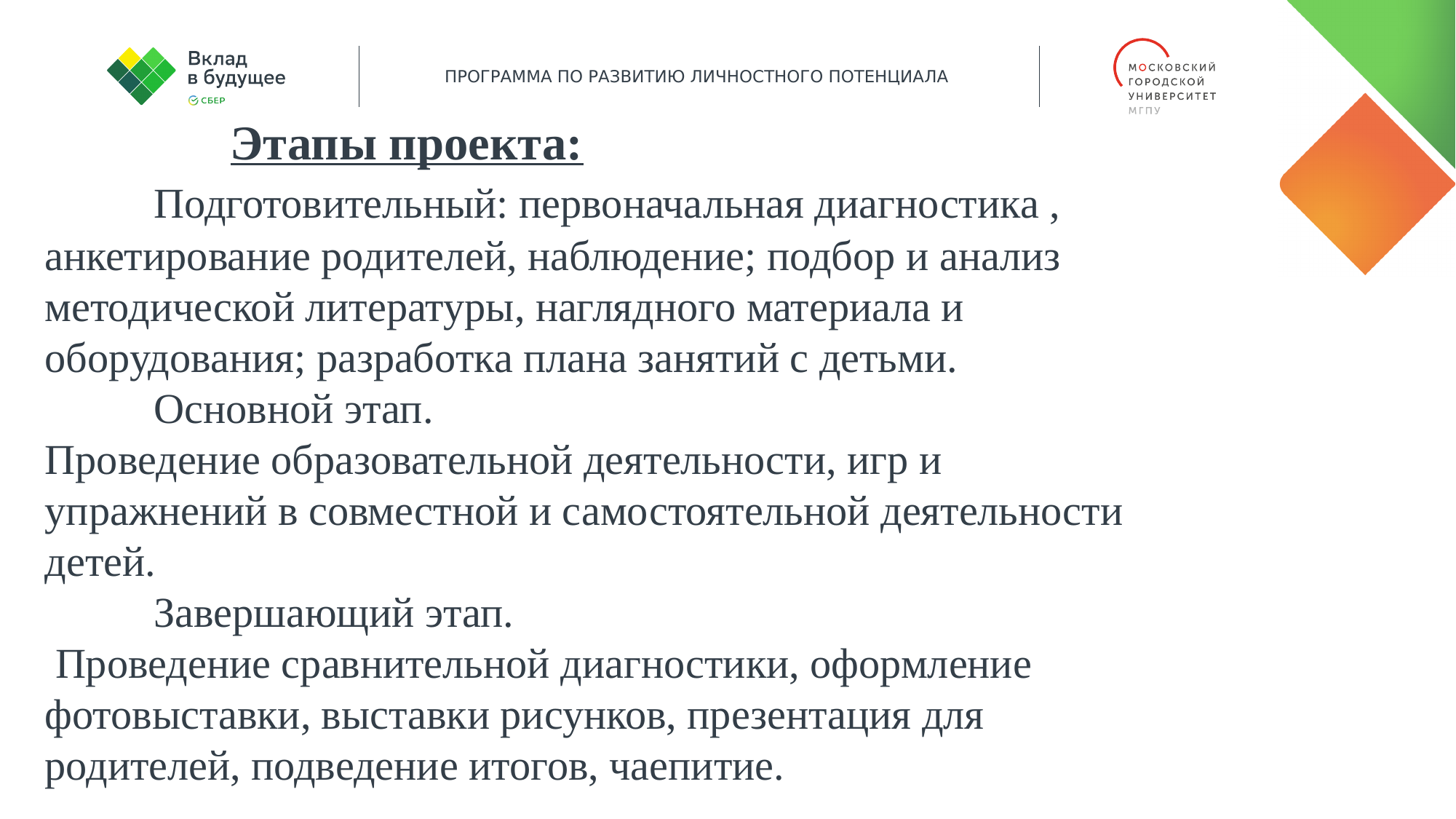

Этапы проекта:
	Подготовительный: первоначальная диагностика , анкетирование родителей, наблюдение; подбор и анализ методической литературы, наглядного материала и оборудования; разработка плана занятий с детьми.
	Основной этап.
Проведение образовательной деятельности, игр и упражнений в совместной и самостоятельной деятельности детей.
	Завершающий этап.
 Проведение сравнительной диагностики, оформление фотовыставки, выставки рисунков, презентация для родителей, подведение итогов, чаепитие.